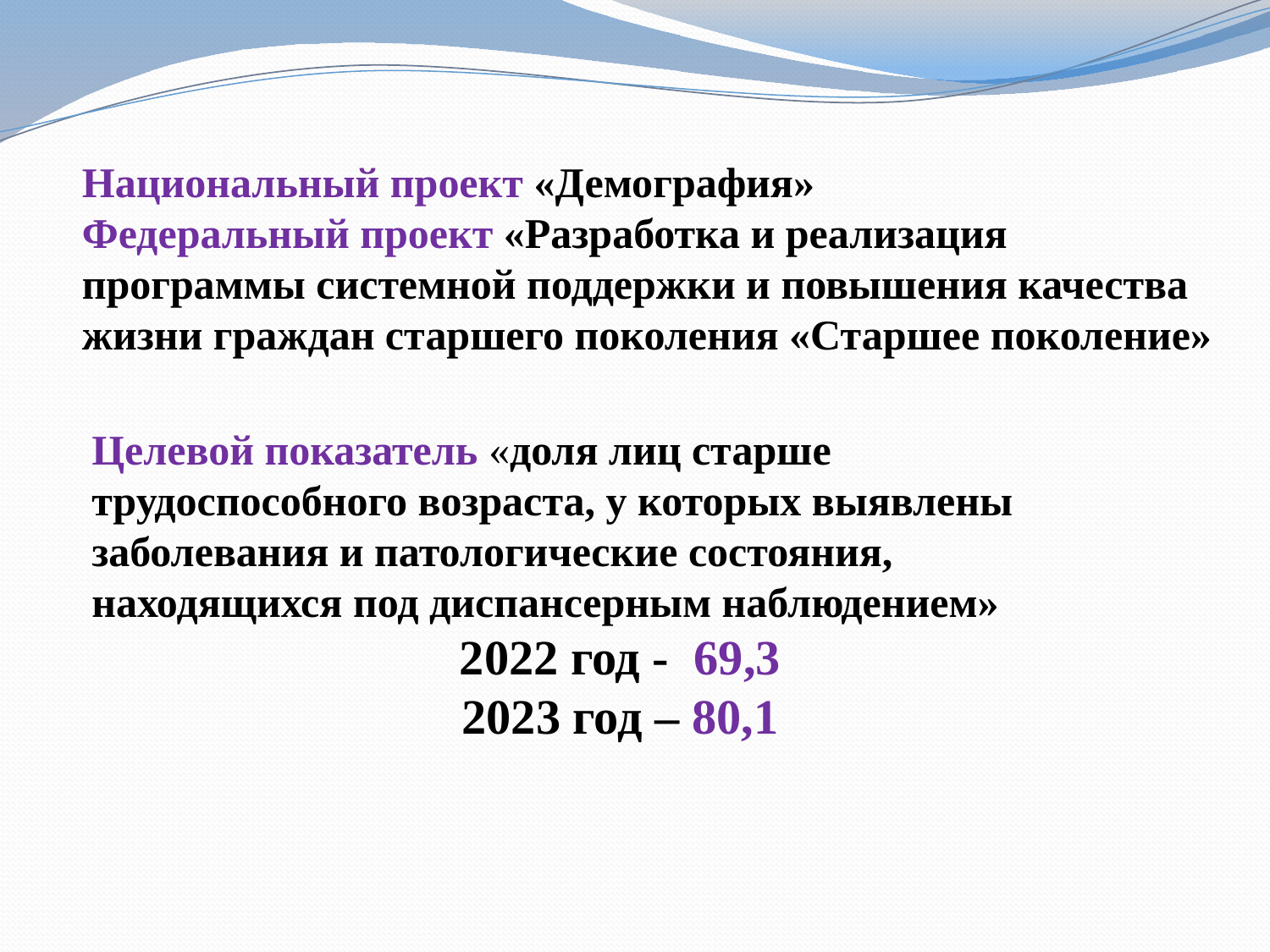

Национальный проект «Демография»
Федеральный проект «Разработка и реализация программы системной поддержки и повышения качества жизни граждан старшего поколения «Старшее поколение»
Целевой показатель «доля лиц старше трудоспособного возраста, у которых выявлены заболевания и патологические состояния, находящихся под диспансерным наблюдением»
2022 год -  69,3
2023 год – 80,1